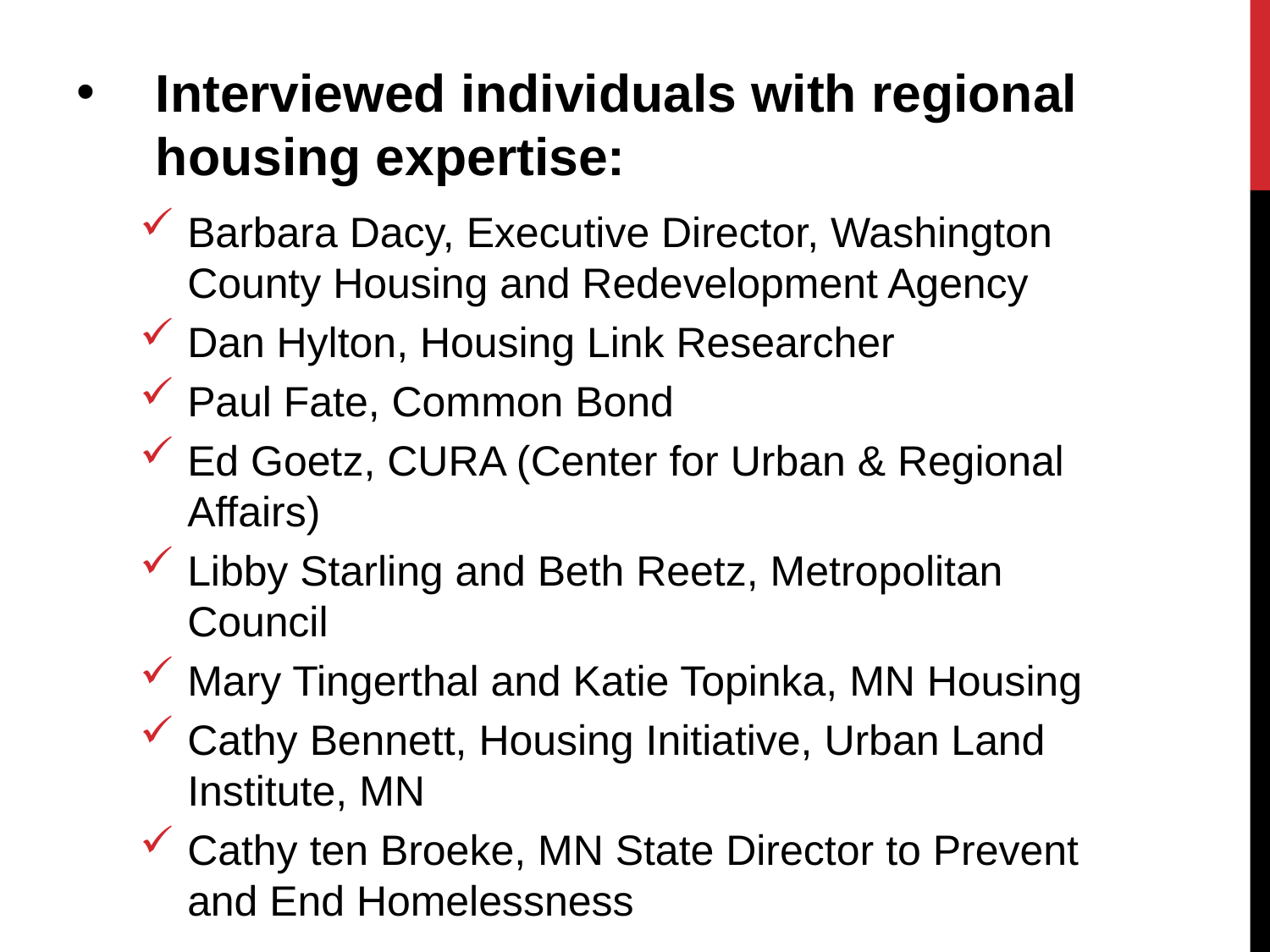

Interviewed individuals with regional housing expertise:
Barbara Dacy, Executive Director, Washington County Housing and Redevelopment Agency
Dan Hylton, Housing Link Researcher
Paul Fate, Common Bond
Ed Goetz, CURA (Center for Urban & Regional Affairs)
Libby Starling and Beth Reetz, Metropolitan Council
Mary Tingerthal and Katie Topinka, MN Housing
Cathy Bennett, Housing Initiative, Urban Land Institute, MN
Cathy ten Broeke, MN State Director to Prevent and End Homelessness